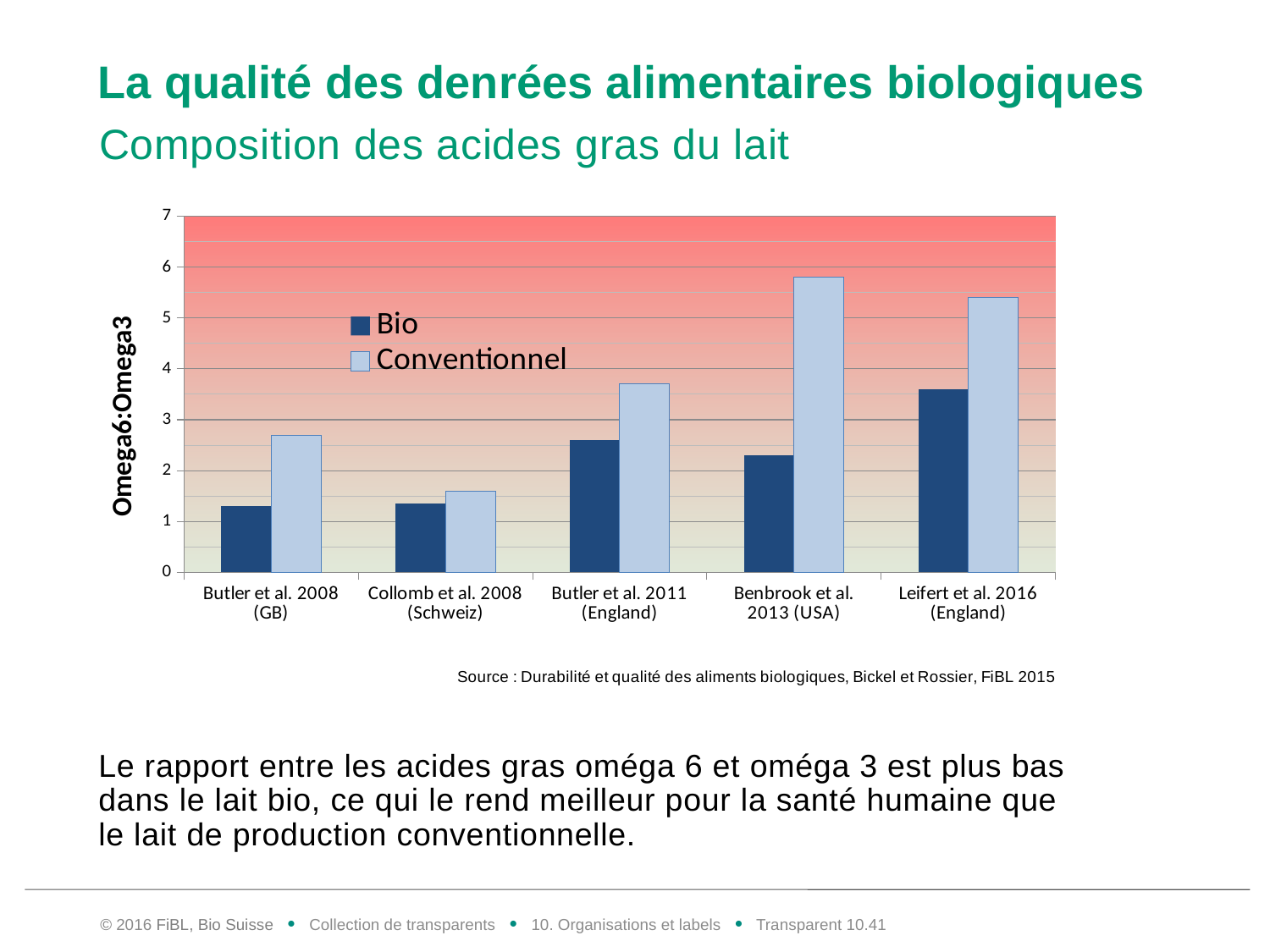

# La qualité des denrées alimentaires biologiques
Composition des acides gras du lait

### Chart

| Category | Bio | Conventionnel |
|---|---|---|
| Butler et al. 2008 (GB) | 1.3 | 2.7 |
| Collomb et al. 2008 (Schweiz) | 1.35 | 1.6 |
| Butler et al. 2011 (England) | 2.6 | 3.7 |
| Benbrook et al. 2013 (USA) | 2.3 | 5.8 |
| Leifert et al. 2016 (England) | 3.6 | 5.4 |

Le rapport entre les acides gras oméga 6 et oméga 3 est plus bas
dans le lait bio, ce qui le rend meilleur pour la santé humaine que
le lait de production conventionnelle.

© 2016 FiBL, Bio Suisse   •   Collection de transparents   •   10. Organisations et labels   •   Transparent 10.41